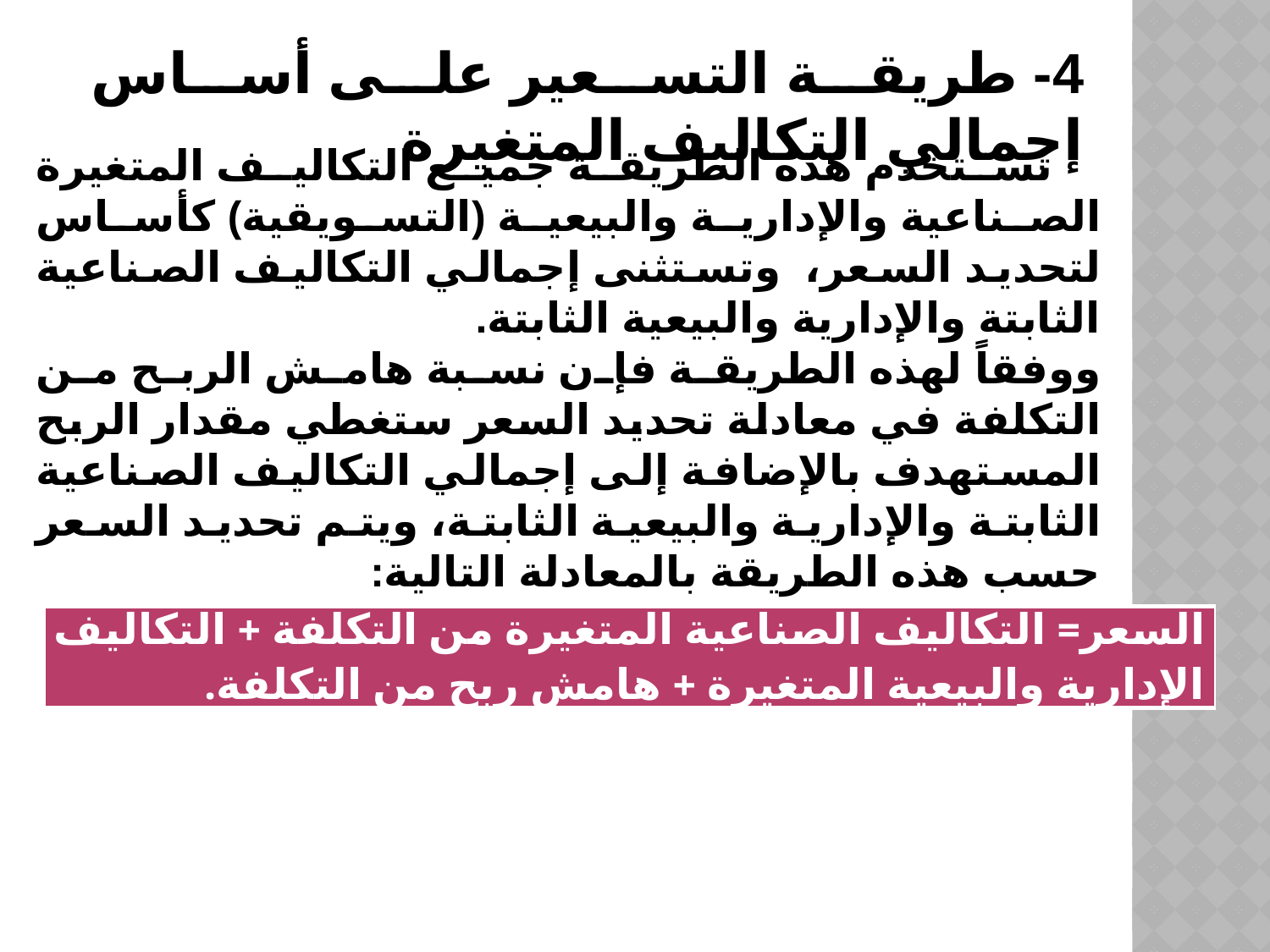

# 4- طريقة التسعير على أساس إجمالي التكاليف المتغيرة
  تستخدم هذه الطريقة جميع التكاليف المتغيرة الصناعية والإدارية والبيعية (التسويقية) كأساس لتحديد السعر،  وتستثنى إجمالي التكاليف الصناعية الثابتة والإدارية والبيعية الثابتة.
	ووفقاً لهذه الطريقة فإن نسبة هامش الربح من التكلفة في معادلة تحديد السعر ستغطي مقدار الربح المستهدف بالإضافة إلى إجمالي التكاليف الصناعية الثابتة والإدارية والبيعية الثابتة، ويتم تحديد السعر حسب هذه الطريقة بالمعادلة التالية:
| السعر= التكاليف الصناعية المتغيرة من التكلفة + التكاليف الإدارية والبيعية المتغيرة + هامش ربح من التكلفة. |
| --- |